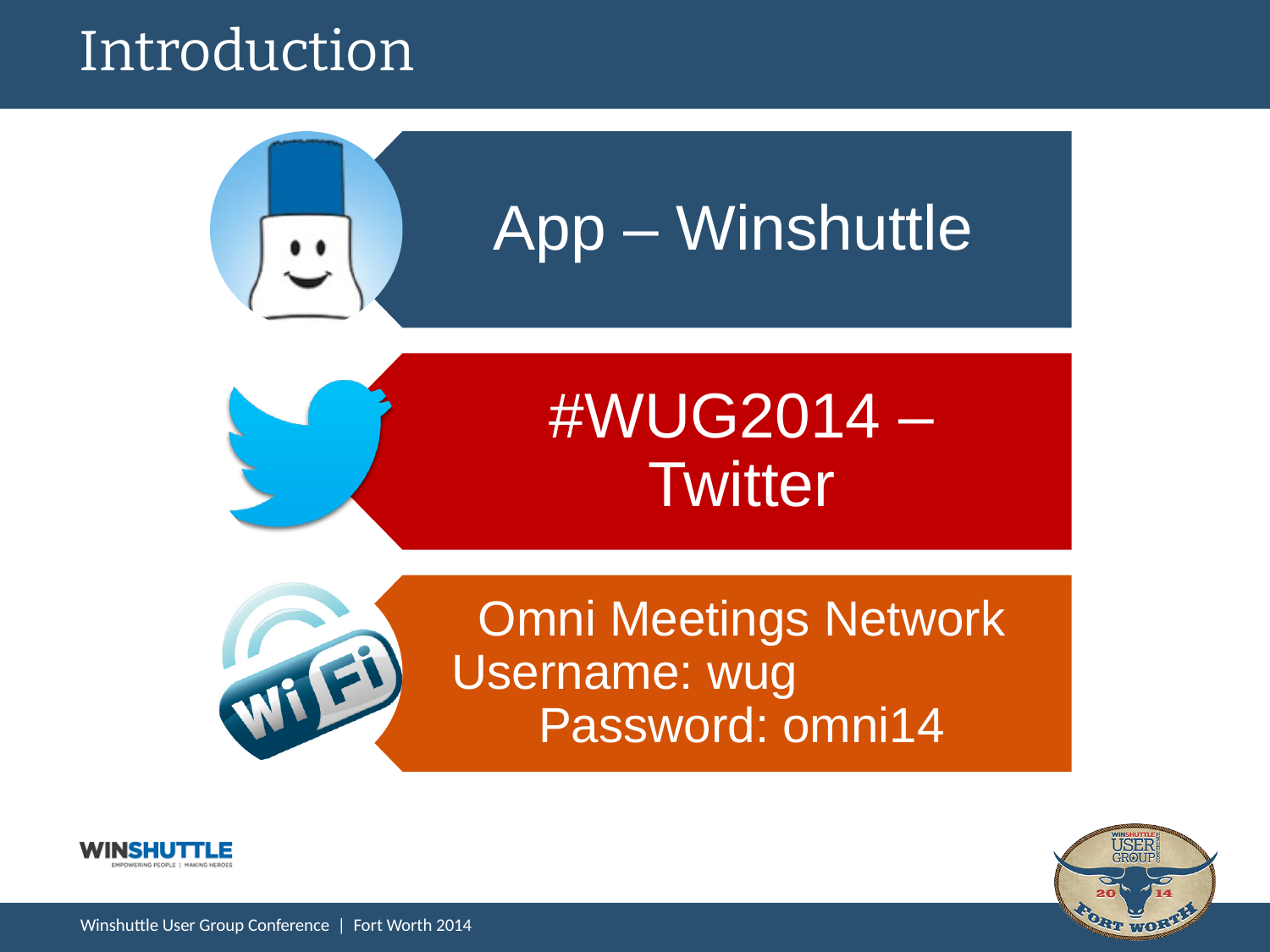

# Introduction
App – Winshuttle

#WUG2014 – Twitter

Omni Meetings Network Username: wug                  Password: omni14